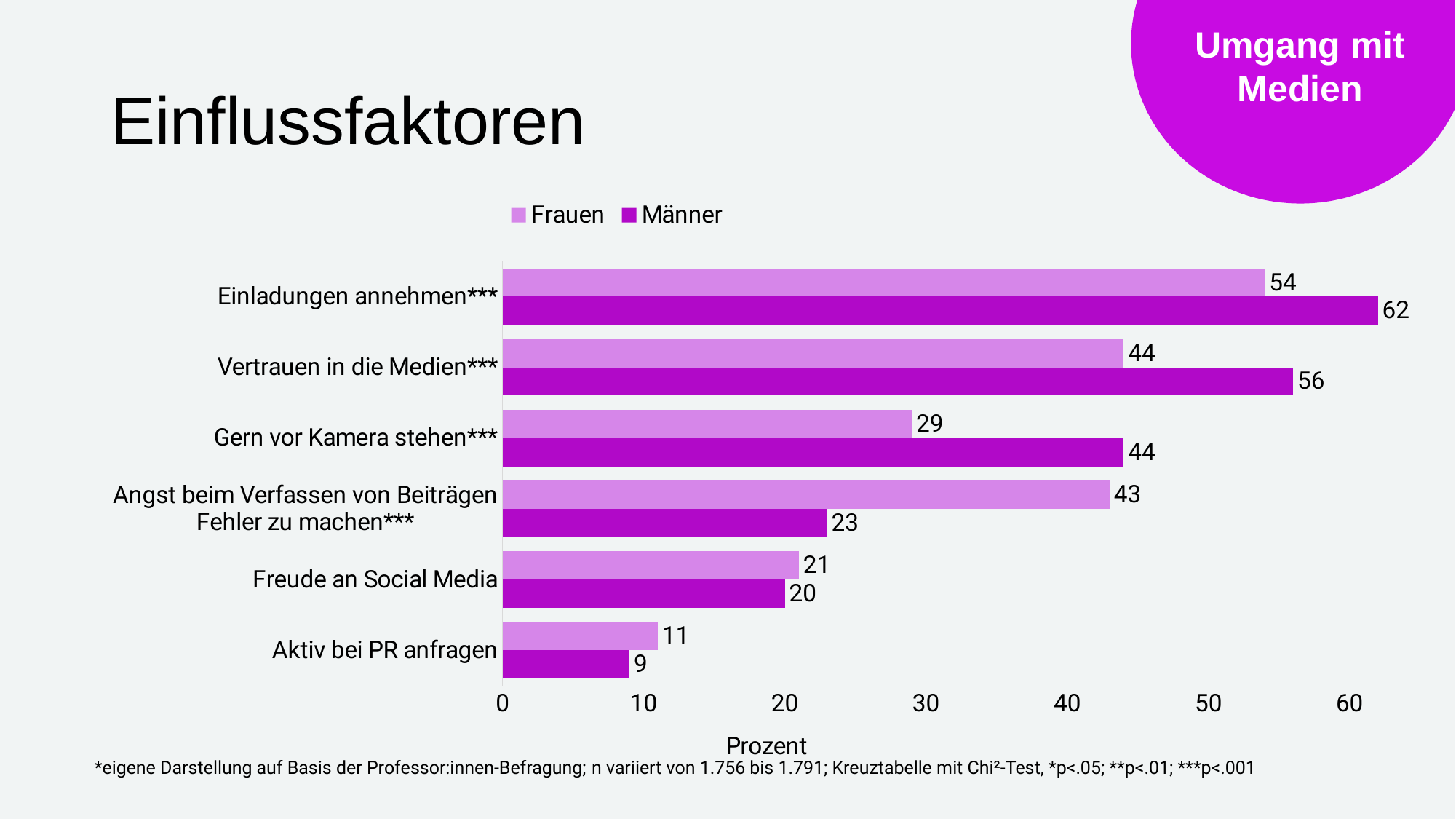

Umgang mit Medien
# Einflussfaktoren

### Chart

| Category | Männer | Frauen |
|---|---|---|
| Aktiv bei PR anfragen | 9.0 | 11.0 |
| Freude an Social Media | 20.0 | 21.0 |
| Angst beim Verfassen von Beiträgen Fehler zu machen*** | 23.0 | 43.0 |
| Gern vor Kamera stehen*** | 44.0 | 29.0 |
| Vertrauen in die Medien*** | 56.0 | 44.0 |
| Einladungen annehmen*** | 62.0 | 54.0 |
*eigene Darstellung auf Basis der Professor:innen-Befragung; n variiert von 1.756 bis 1.791; Kreuztabelle mit Chi²-Test, *p<.05; **p<.01; ***p<.001